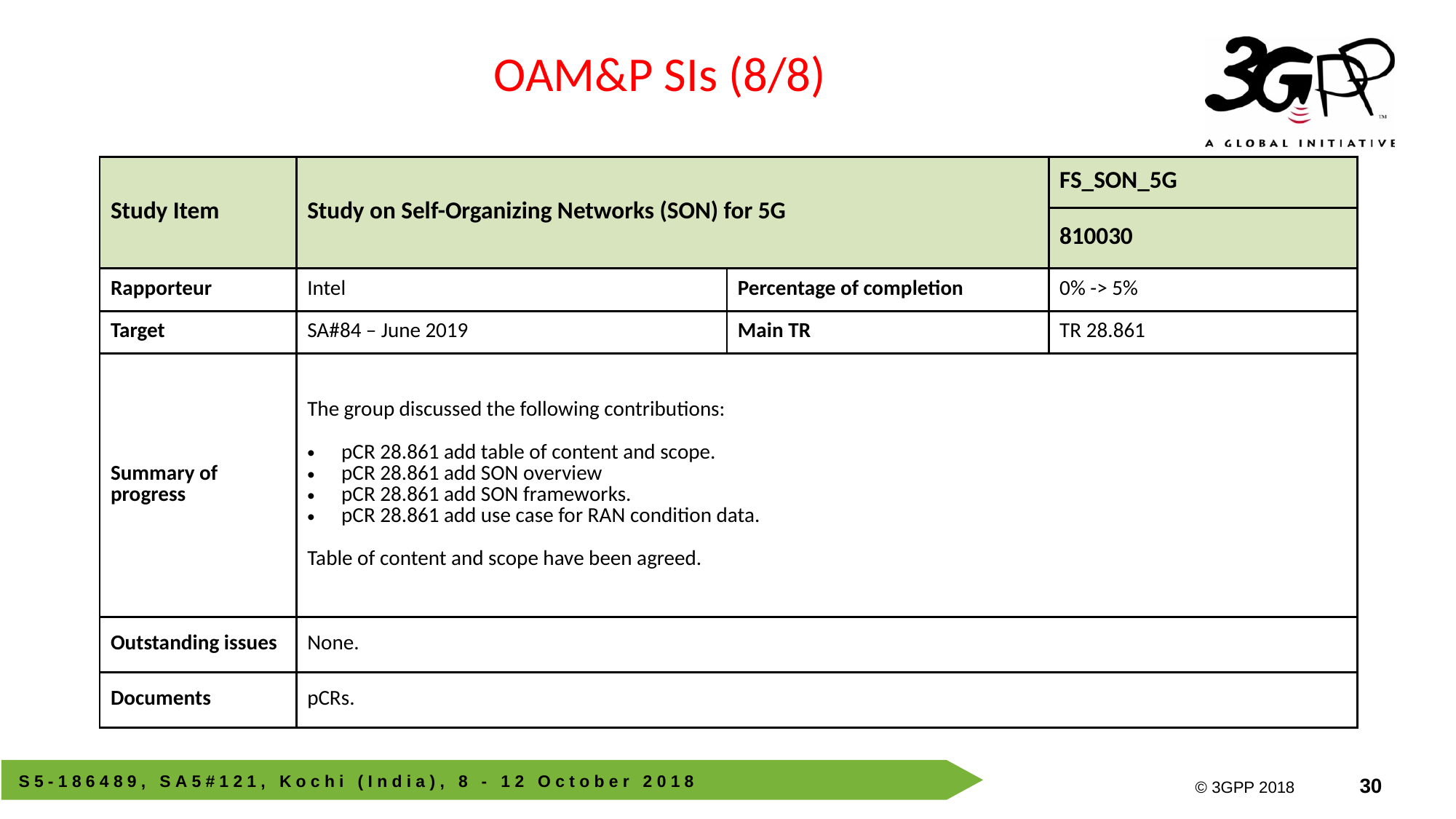

OAM&P SIs (8/8)
| Study Item | Study on Self-Organizing Networks (SON) for 5G |  | FS\_SON\_5G |
| --- | --- | --- | --- |
|  |  |  | 810030 |
| Rapporteur | Intel | Percentage of completion | 0% -> 5% |
| Target | SA#84 – June 2019 | Main TR | TR 28.861 |
| Summary of progress | The group discussed the following contributions: pCR 28.861 add table of content and scope. pCR 28.861 add SON overview pCR 28.861 add SON frameworks. pCR 28.861 add use case for RAN condition data. Table of content and scope have been agreed. |  |  |
| Outstanding issues | None. |  |  |
| Documents | pCRs. |  |  |